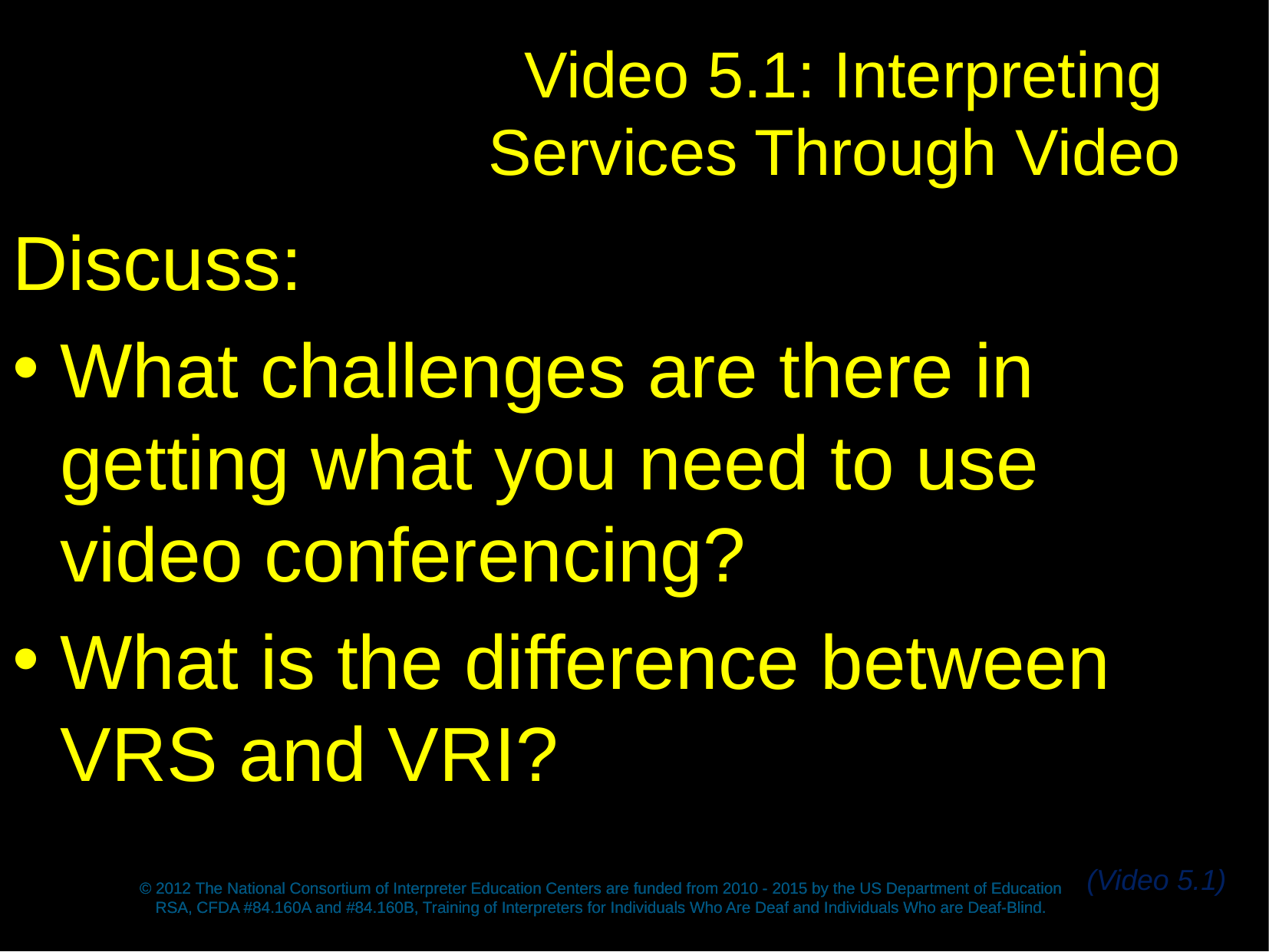

# Video 5.1: Interpreting Services Through Video
Discuss:
What challenges are there in getting what you need to use video conferencing?
What is the difference between VRS and VRI?

(Video 5.1)